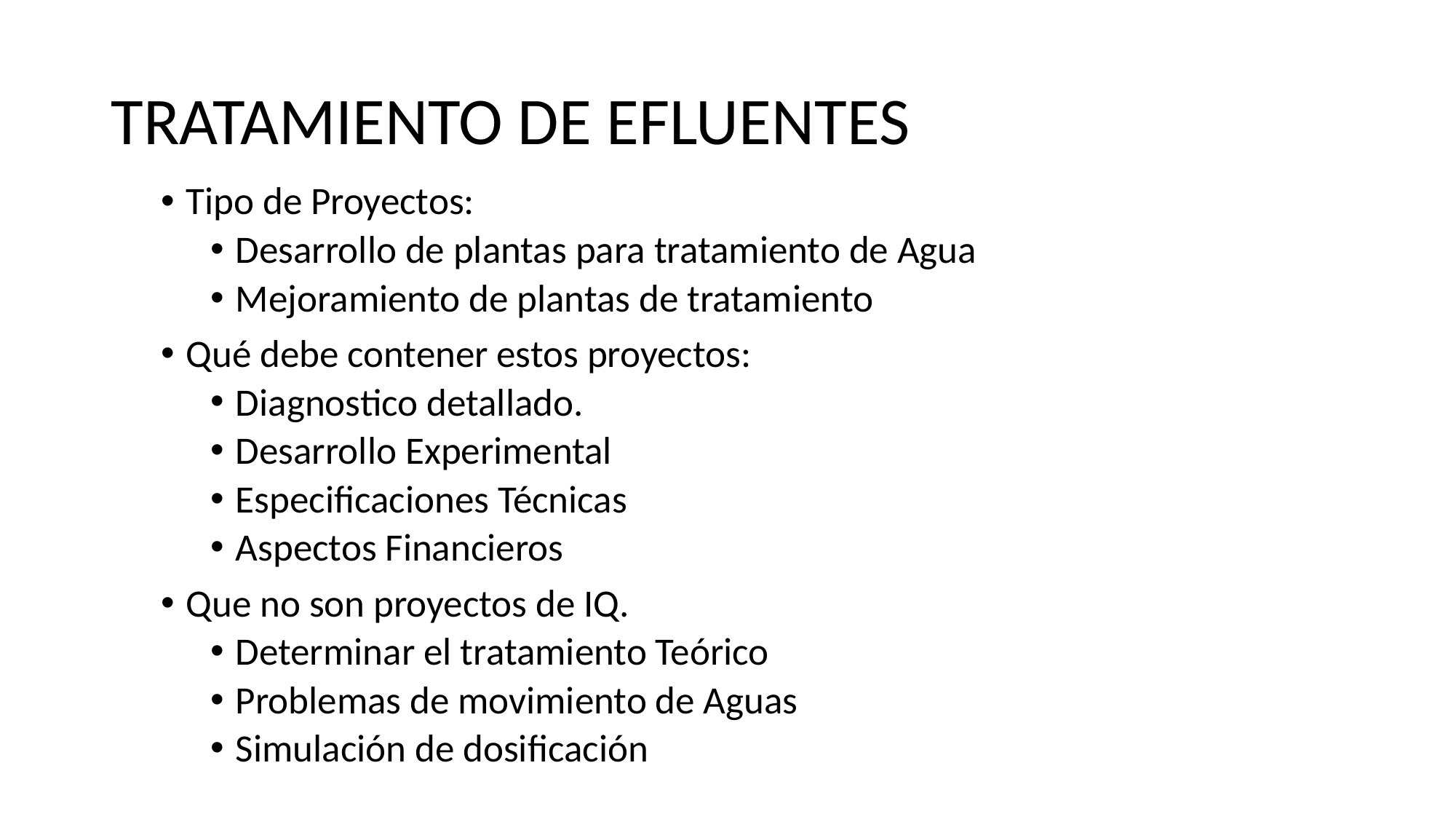

# TRATAMIENTO DE EFLUENTES
Tipo de Proyectos:
Desarrollo de plantas para tratamiento de Agua
Mejoramiento de plantas de tratamiento
Qué debe contener estos proyectos:
Diagnostico detallado.
Desarrollo Experimental
Especificaciones Técnicas
Aspectos Financieros
Que no son proyectos de IQ.
Determinar el tratamiento Teórico
Problemas de movimiento de Aguas
Simulación de dosificación